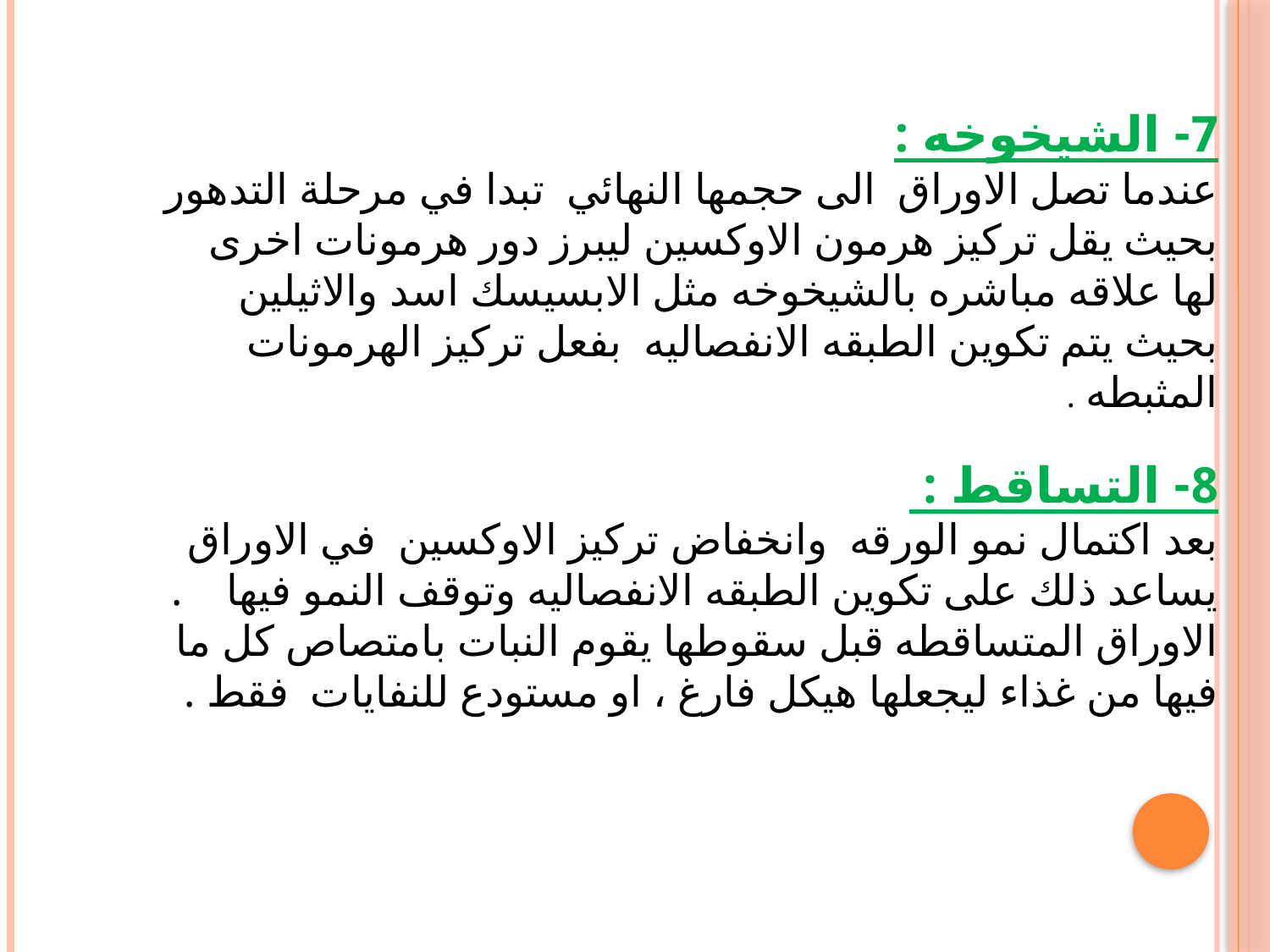

7- الشيخوخه :
عندما تصل الاوراق  الى حجمها النهائي  تبدا في مرحلة التدهور بحيث يقل تركيز هرمون الاوكسين ليبرز دور هرمونات اخرى لها علاقه مباشره بالشيخوخه مثل الابسيسك اسد والاثيلين  بحيث يتم تكوين الطبقه الانفصاليه  بفعل تركيز الهرمونات المثبطه .

8- التساقط :
بعد اكتمال نمو الورقه  وانخفاض تركيز الاوكسين  في الاوراق  يساعد ذلك على تكوين الطبقه الانفصاليه وتوقف النمو فيها    .
الاوراق المتساقطه قبل سقوطها يقوم النبات بامتصاص كل ما فيها من غذاء ليجعلها هيكل فارغ ، او مستودع للنفايات  فقط .